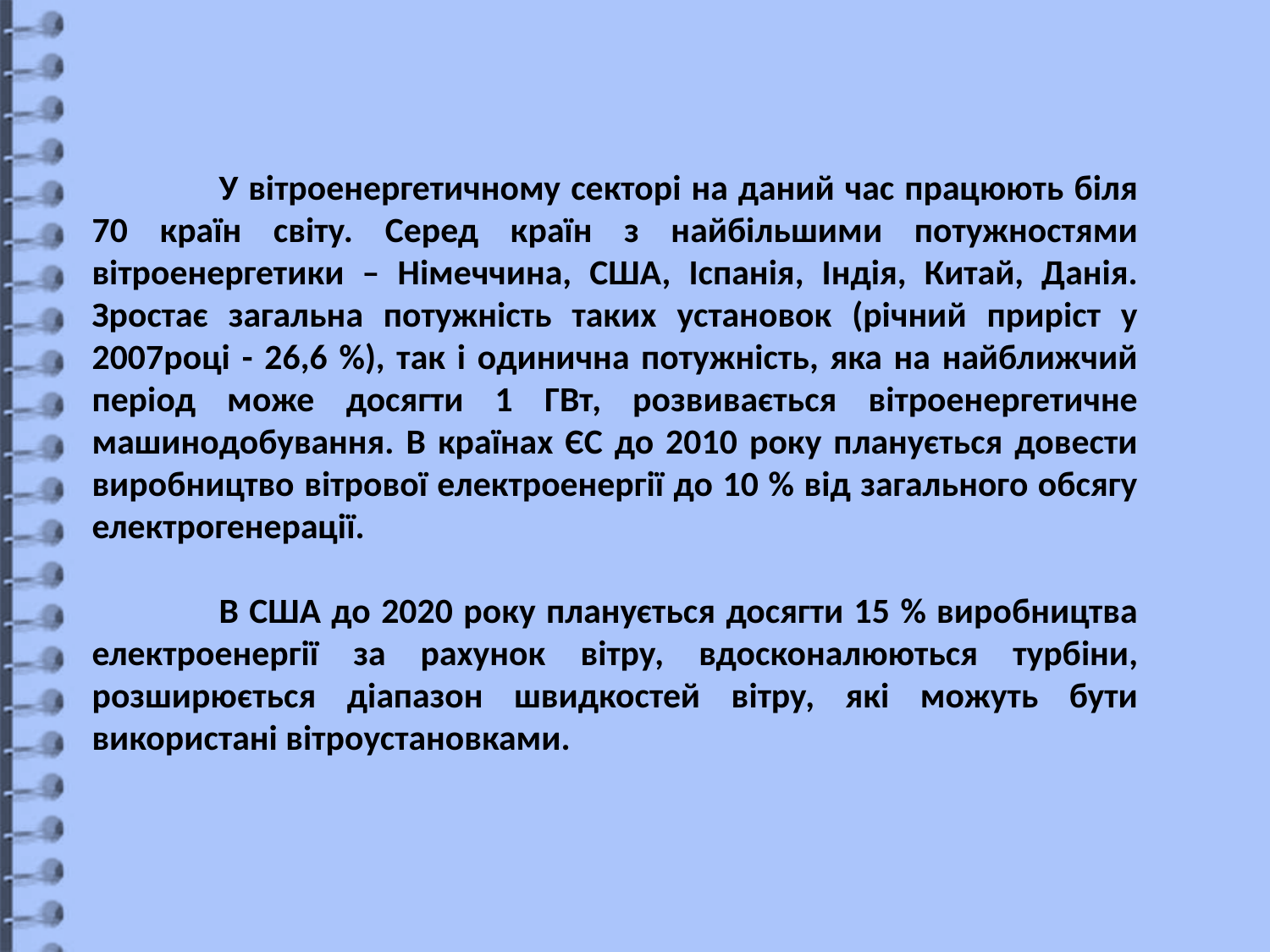

У вітроенергетичному секторі на даний час працюють біля 70 країн світу. Серед країн з найбільшими потужностями вітроенергетики – Німеччина, США, Іспанія, Індія, Китай, Данія. Зростає загальна потужність таких установок (річний приріст у 2007році - 26,6 %), так і одинична потужність, яка на найближчий період може досягти 1 ГВт, розвивається вітроенергетичне машинодобування. В країнах ЄС до 2010 року планується довести виробництво вітрової електроенергії до 10 % від загального обсягу електрогенерації.

	В США до 2020 року планується досягти 15 % виробництва електроенергії за рахунок вітру, вдосконалюються турбіни, розширюється діапазон швидкостей вітру, які можуть бути використані вітроустановками.